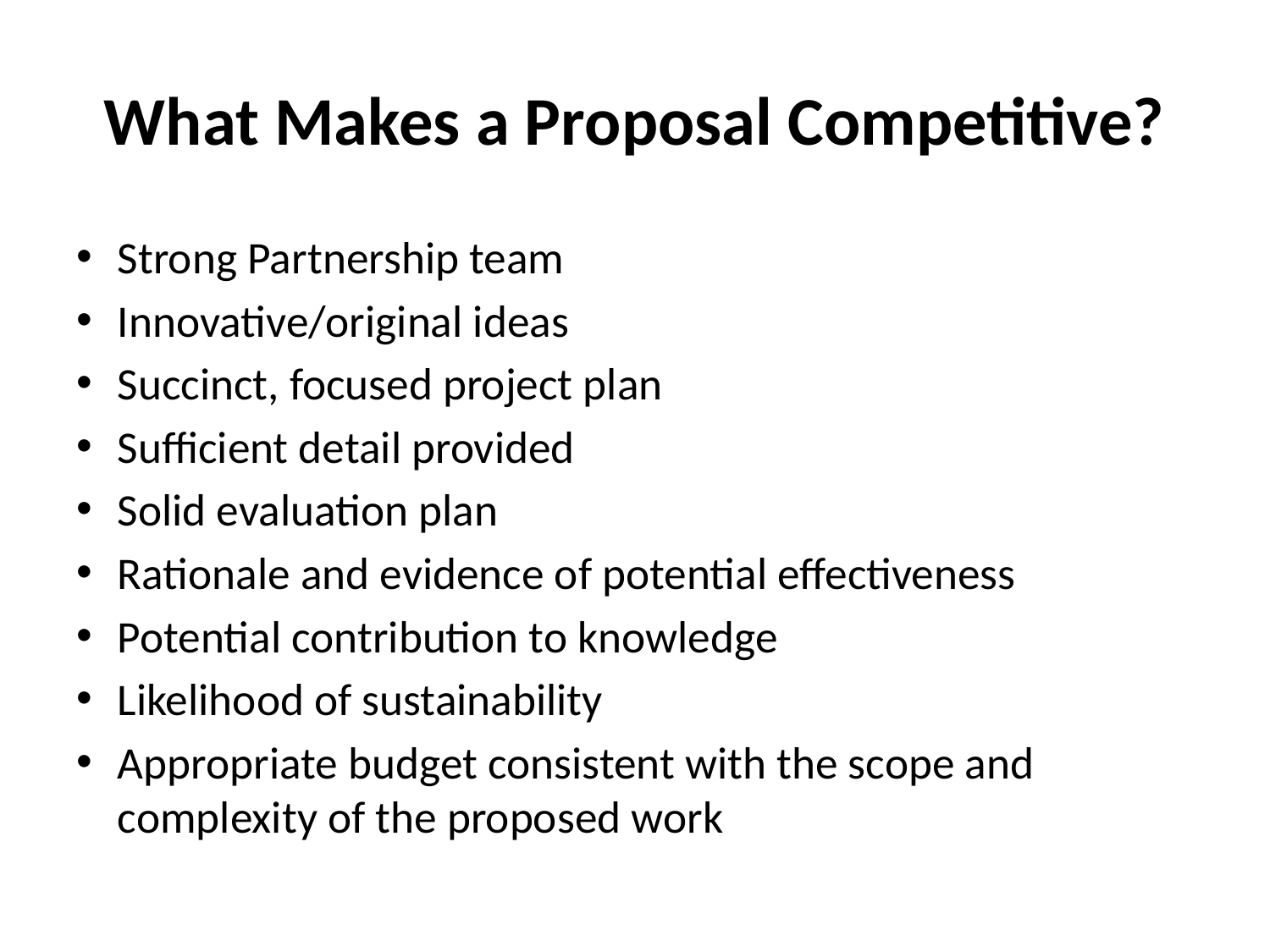

# What Makes a Proposal Competitive?
Strong Partnership team
Innovative/original ideas
Succinct, focused project plan
Sufficient detail provided
Solid evaluation plan
Rationale and evidence of potential effectiveness
Potential contribution to knowledge
Likelihood of sustainability
Appropriate budget consistent with the scope and complexity of the proposed work